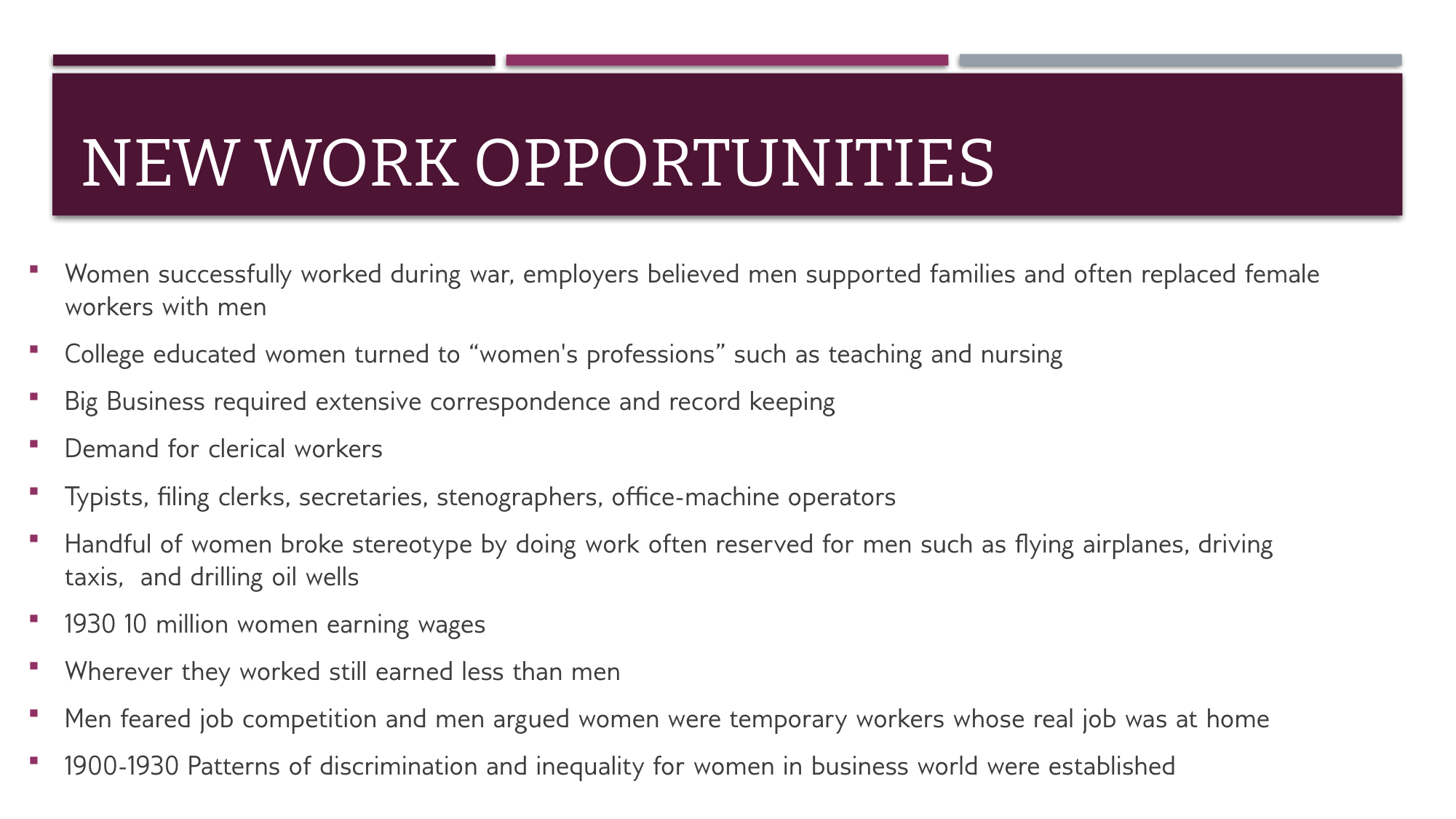

# New Work Opportunities
Women successfully worked during war, employers believed men supported families and often replaced female workers with men
College educated women turned to “women's professions” such as teaching and nursing
Big Business required extensive correspondence and record keeping
Demand for clerical workers
Typists, filing clerks, secretaries, stenographers, office-machine operators
Handful of women broke stereotype by doing work often reserved for men such as flying airplanes, driving taxis,  and drilling oil wells
1930 10 million women earning wages
Wherever they worked still earned less than men
Men feared job competition and men argued women were temporary workers whose real job was at home
1900-1930 Patterns of discrimination and inequality for women in business world were established